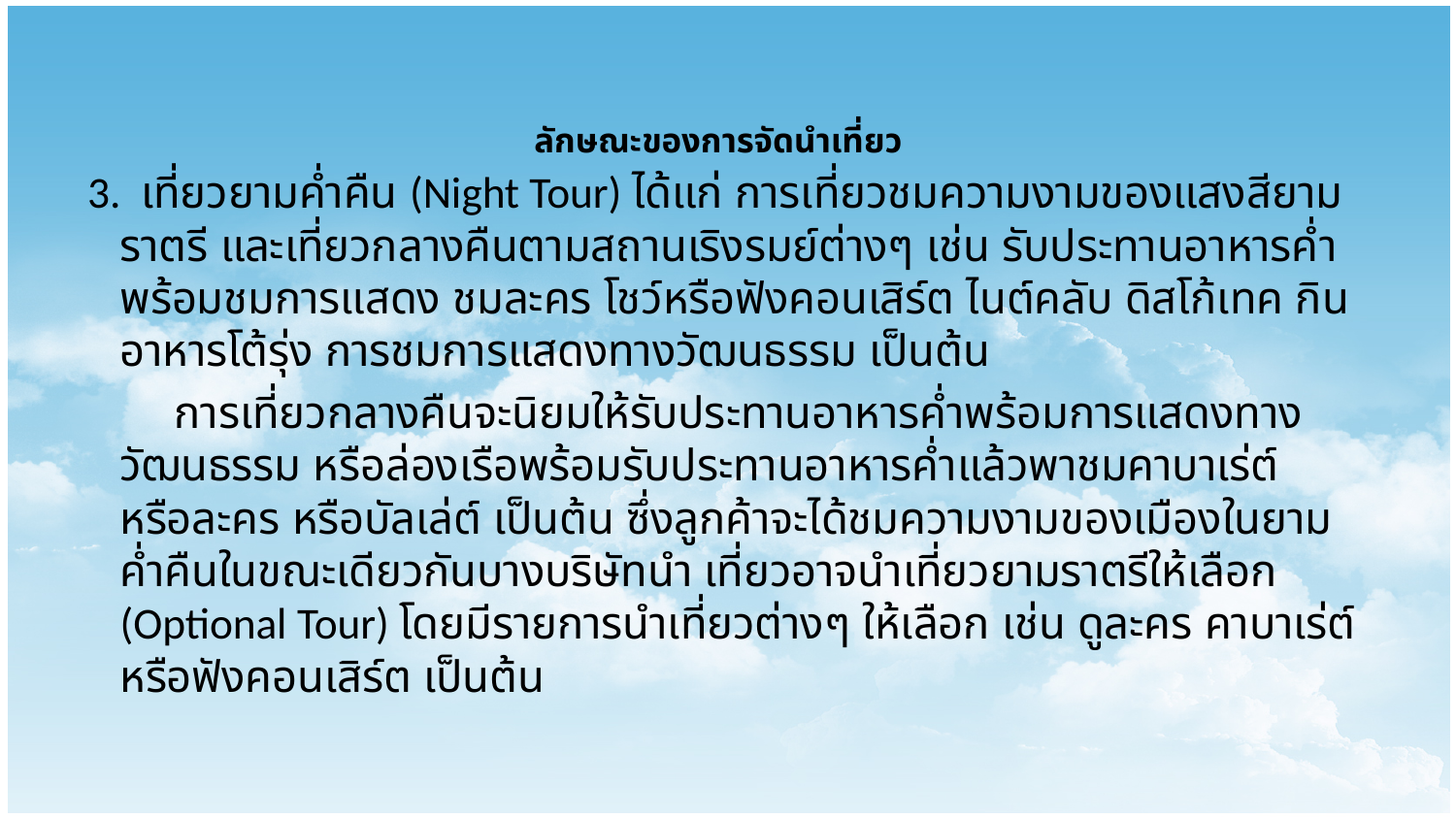

# ลักษณะของการจัดนำเที่ยว
 3.  เที่ยวยามค่ำคืน (Night Tour) ได้แก่ การเที่ยวชมความงามของแสงสียามราตรี และเที่ยวกลางคืนตามสถานเริงรมย์ต่างๆ เช่น รับประทานอาหารค่ำพร้อมชมการแสดง ชมละคร โชว์หรือฟังคอนเสิร์ต ไนต์คลับ ดิสโก้เทค กินอาหารโต้รุ่ง การชมการแสดงทางวัฒนธรรม เป็นต้น
        การเที่ยวกลางคืนจะนิยมให้รับประทานอาหารค่ำพร้อมการแสดงทางวัฒนธรรม หรือล่องเรือพร้อมรับประทานอาหารค่ำแล้วพาชมคาบาเร่ต์ หรือละคร หรือบัลเล่ต์ เป็นต้น ซึ่งลูกค้าจะได้ชมความงามของเมืองในยามค่ำคืนในขณะเดียวกันบางบริษัทนำ เที่ยวอาจนำเที่ยวยามราตรีให้เลือก (Optional Tour) โดยมีรายการนำเที่ยวต่างๆ ให้เลือก เช่น ดูละคร คาบาเร่ต์ หรือฟังคอนเสิร์ต เป็นต้น